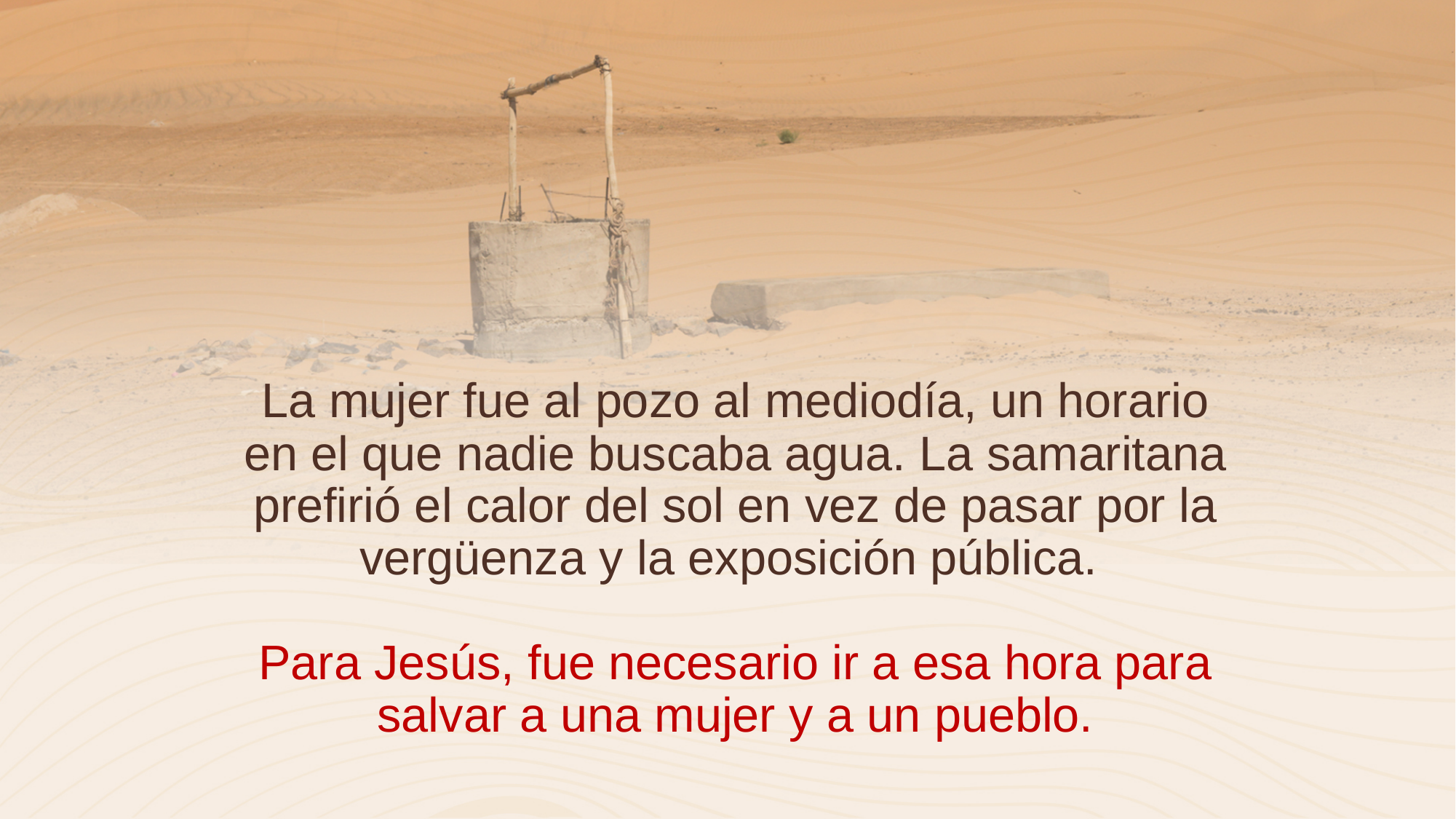

La mujer fue al pozo al mediodía, un horario en el que nadie buscaba agua. La samaritana prefirió el calor del sol en vez de pasar por la vergüenza y la exposición pública.

Para Jesús, fue necesario ir a esa hora para salvar a una mujer y a un pueblo.